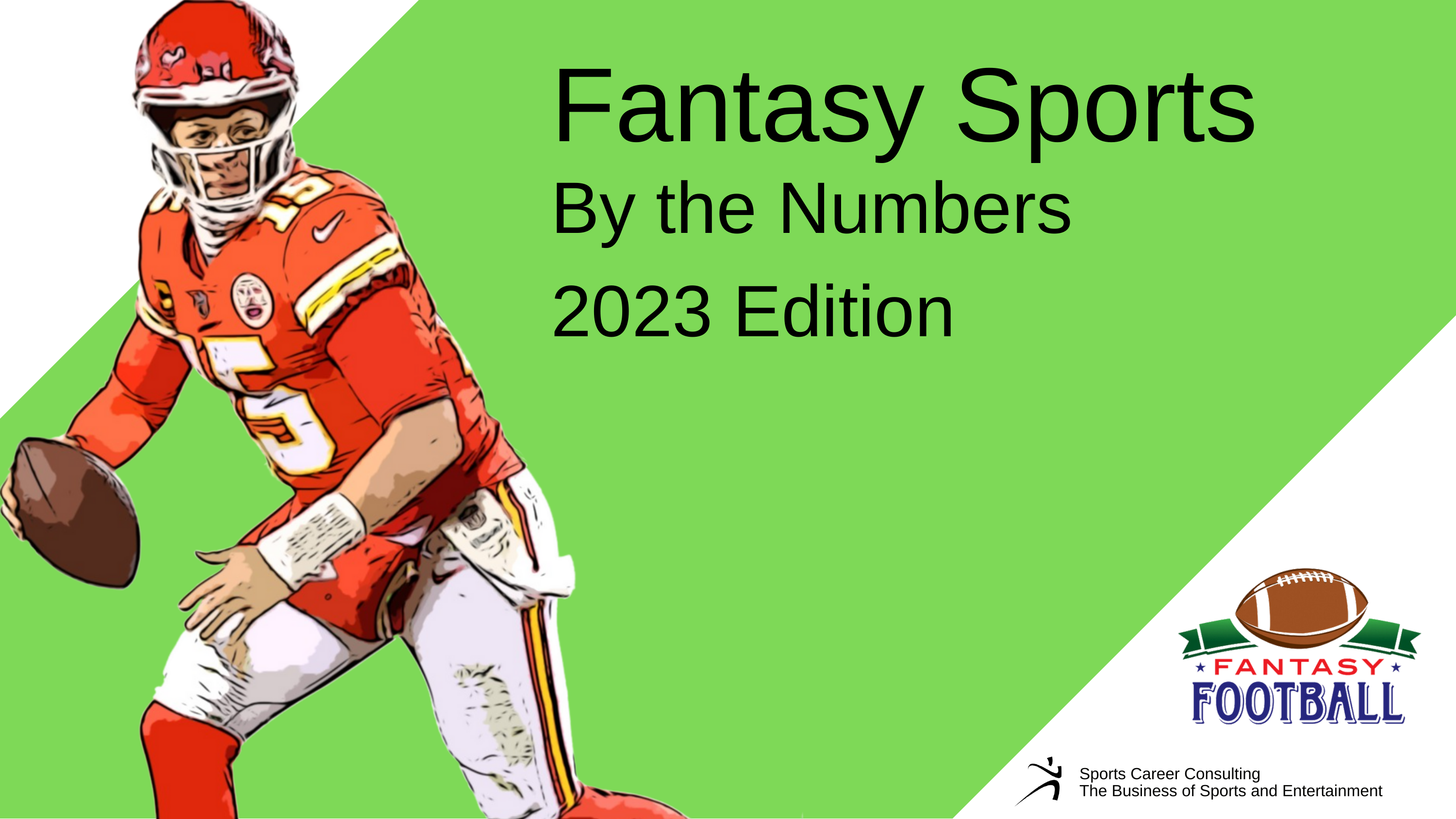

Fantasy Sports
By the Numbers
2023 Edition

Sports Career Consulting
The Business of Sports and Entertainment